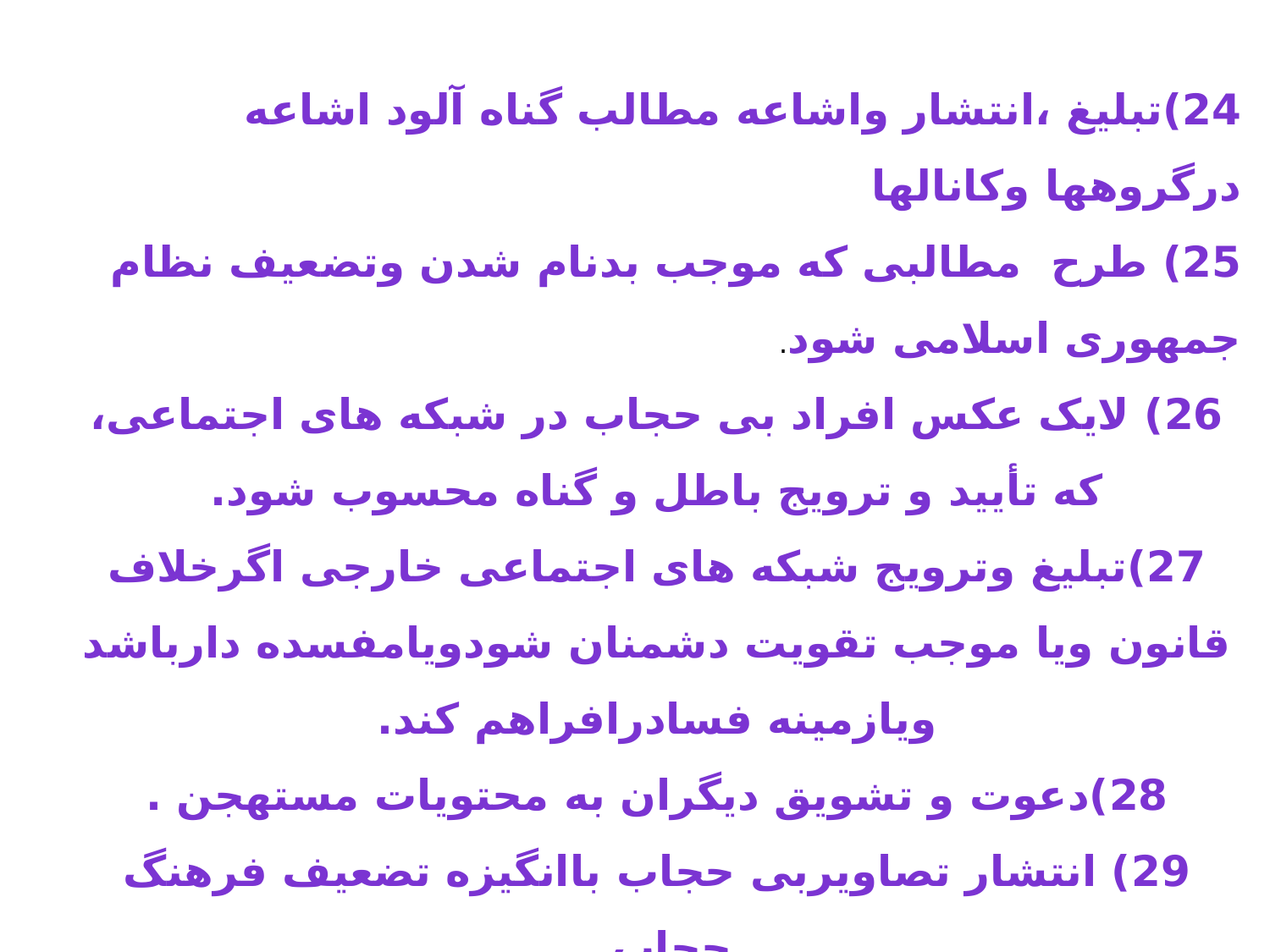

24)تبلیغ ،انتشار واشاعه مطالب گناه آلود اشاعه درگروهها وکانالها
25) طرح  مطالبی که موجب بدنام شدن وتضعيف نظام جمهورى اسلامى شود.
26) لایک عکس افراد بی حجاب در شبکه های اجتماعی، که تأیید و ترویج باطل و گناه محسوب شود.
27)تبلیغ وترویج شبکه های اجتماعی خارجی اگرخلاف قانون ویا موجب تقویت دشمنان شودویامفسده دارباشد ویازمینه فسادرافراهم کند.
28)دعوت و تشویق دیگران به محتویات مستهجن .
29) انتشار تصاویربی حجاب باانگیزه تضعیف فرهنگ حجاب .
30)استفاده ازفیلترشکن وورود به سایتهای فیلترشده
31) تعرض به حریم خصوصی دیگران از طریق فضای مجازی